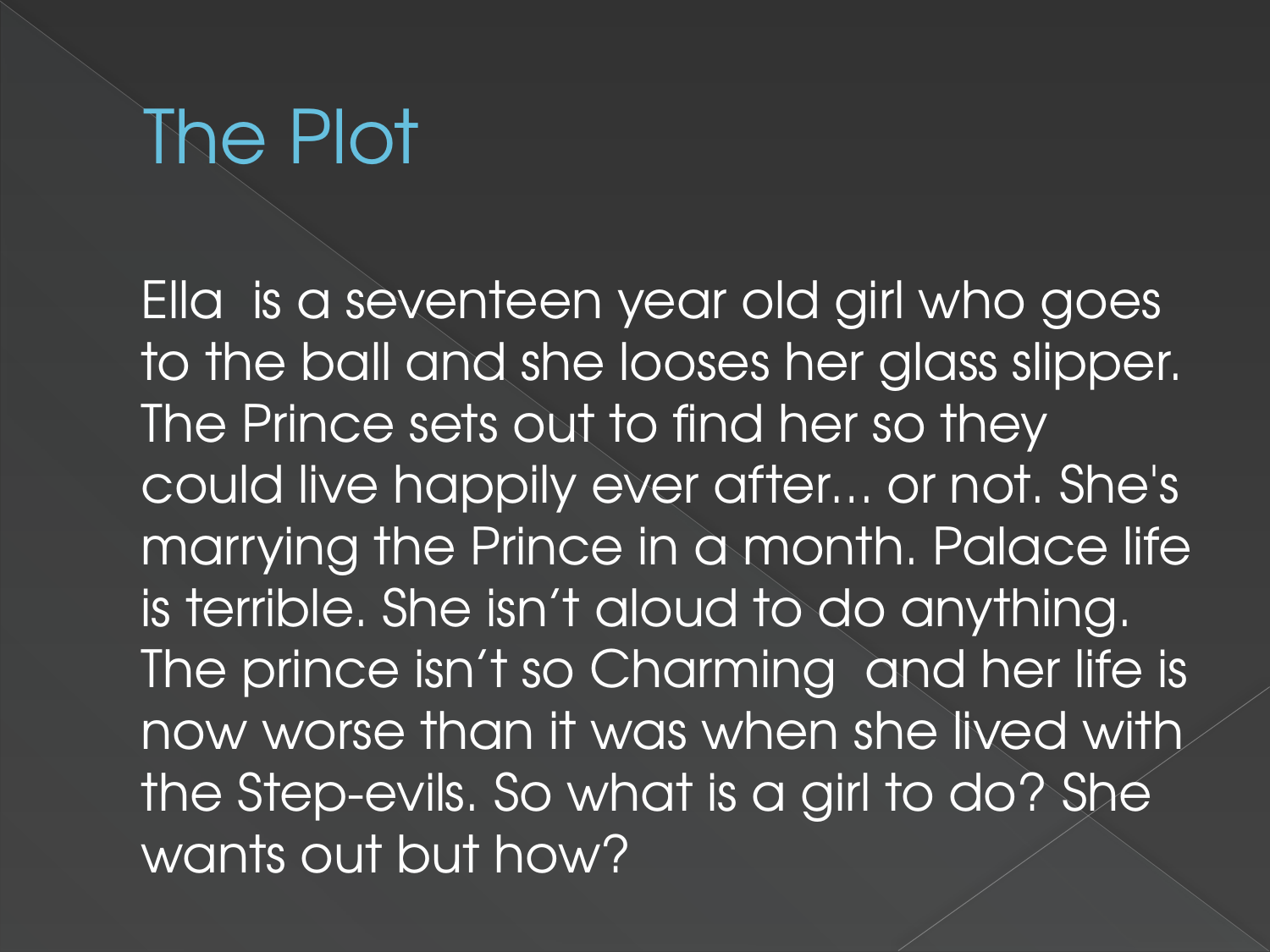

# The Plot
	Ella  is a seventeen year old girl who goes to the ball and she looses her glass slipper. The Prince sets out to find her so they could live happily ever after… or not. She's marrying the Prince in a month. Palace life is terrible. She isn’t aloud to do anything. The prince isn’t so Charming  and her life is now worse than it was when she lived with the Step-evils. So what is a girl to do? She wants out but how?